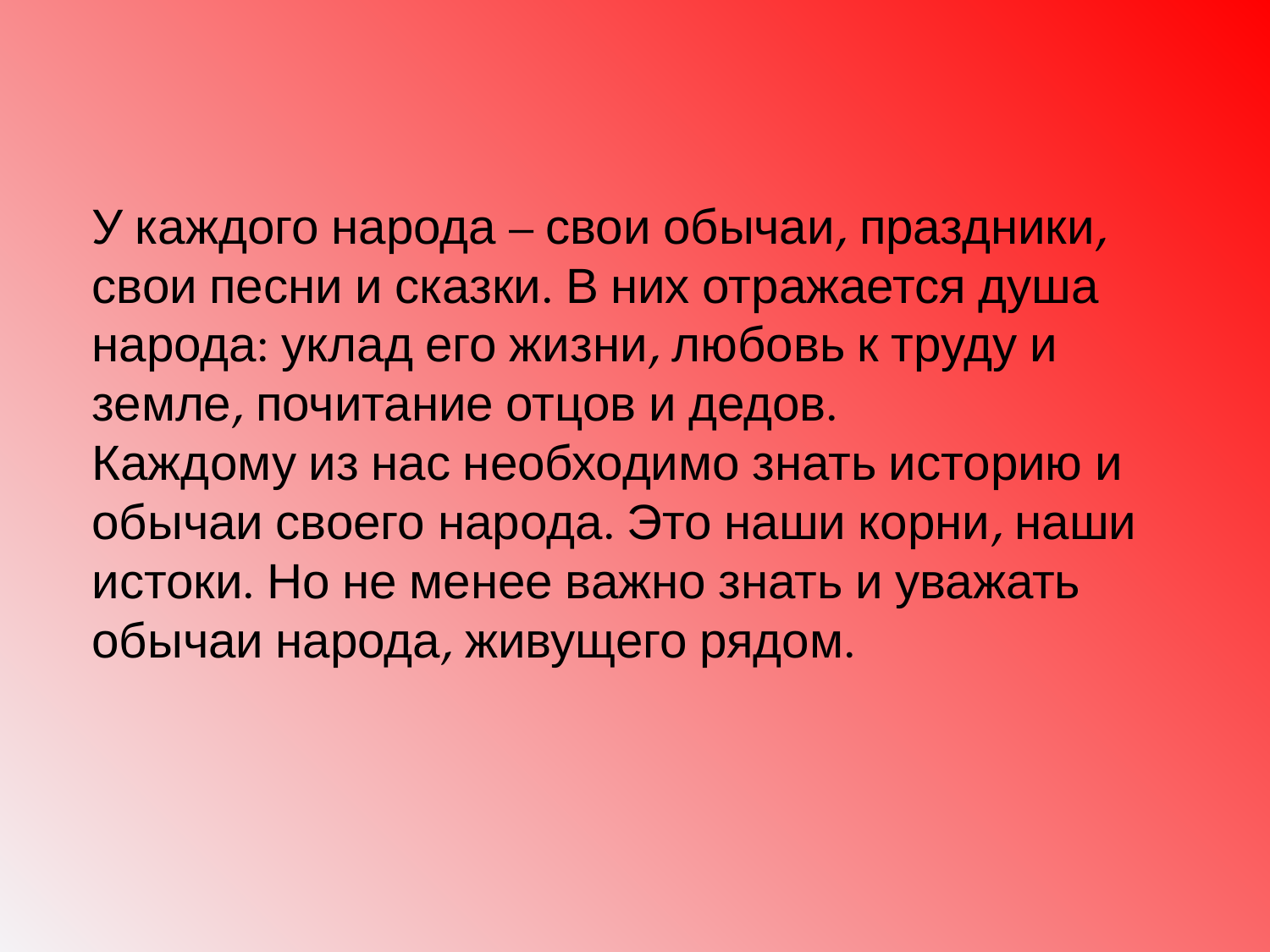

У каждого народа – свои обычаи, праздники, свои песни и сказки. В них отражается душа народа: уклад его жизни, любовь к труду и земле, почитание отцов и дедов. 
Каждому из нас необходимо знать историю и обычаи своего народа. Это наши корни, наши истоки. Но не менее важно знать и уважать обычаи народа, живущего рядом.